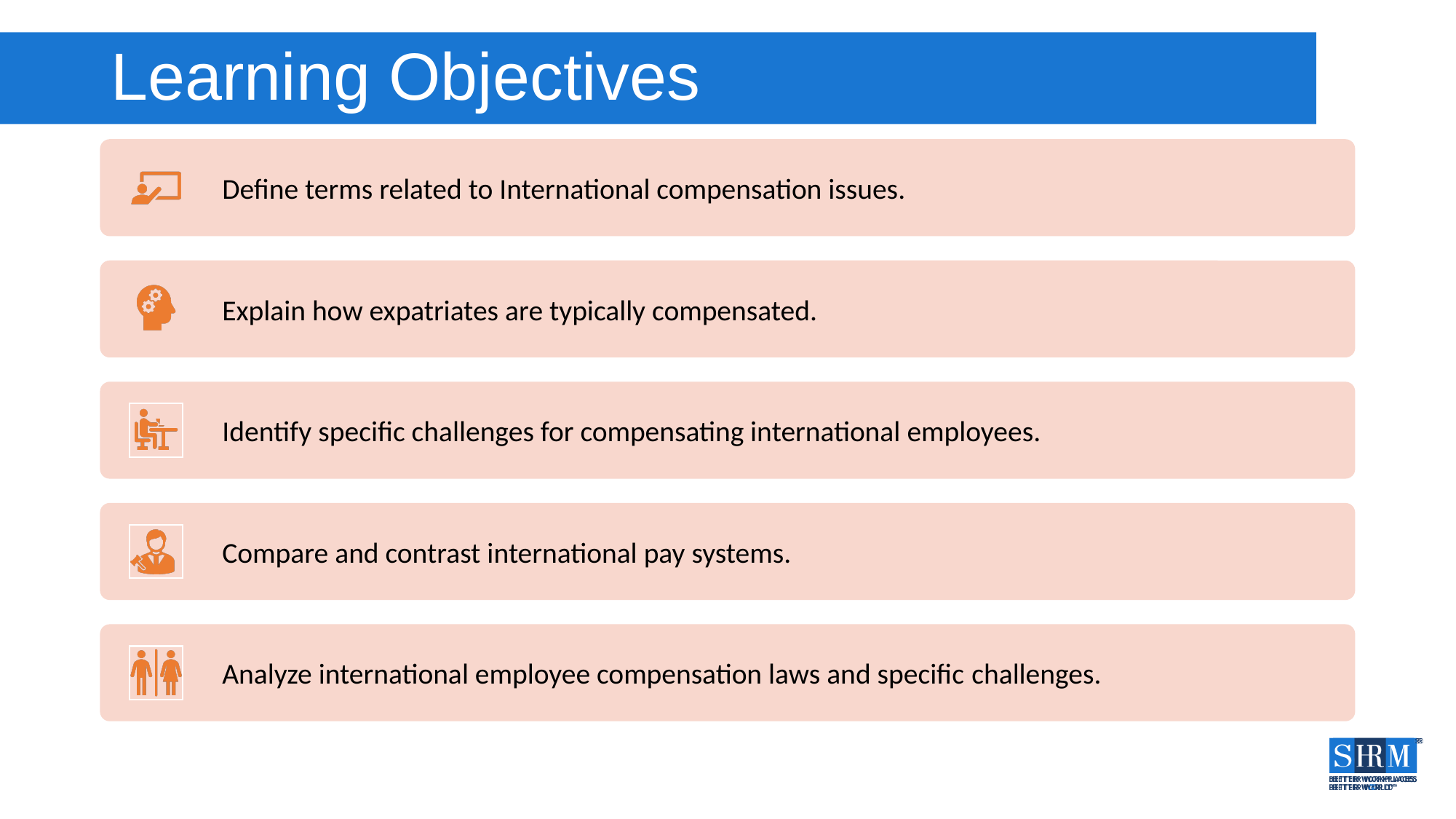

# Learning Objectives
Define terms related to International compensation issues.
Explain how expatriates are typically compensated.
Identify specific challenges for compensating international employees.
Compare and contrast international pay systems.
Analyze international employee compensation laws and specific challenges.